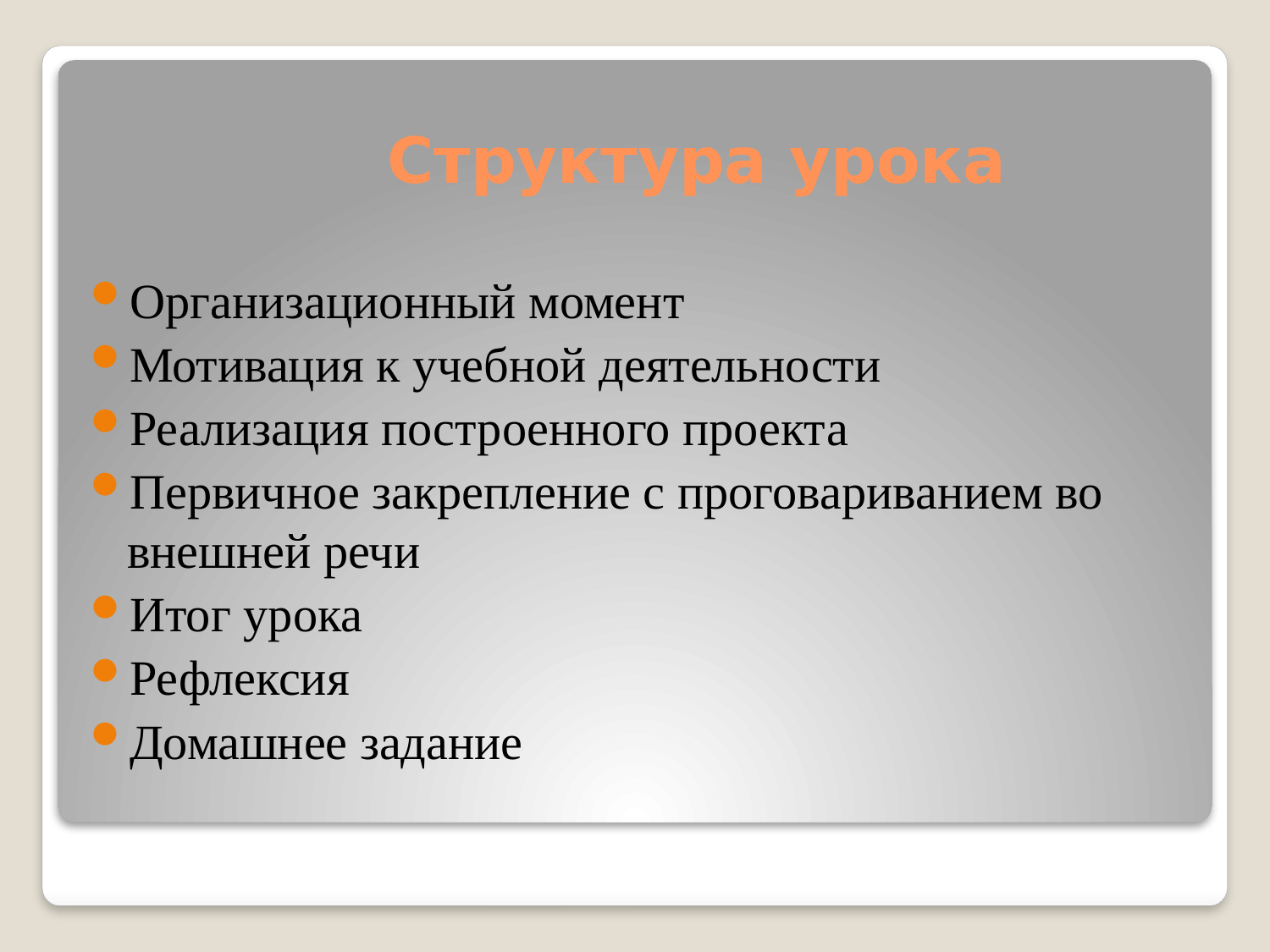

# Структура урока
Организационный момент
Мотивация к учебной деятельности
Реализация построенного проекта
Первичное закрепление с проговариванием во внешней речи
Итог урока
Рефлексия
Домашнее задание